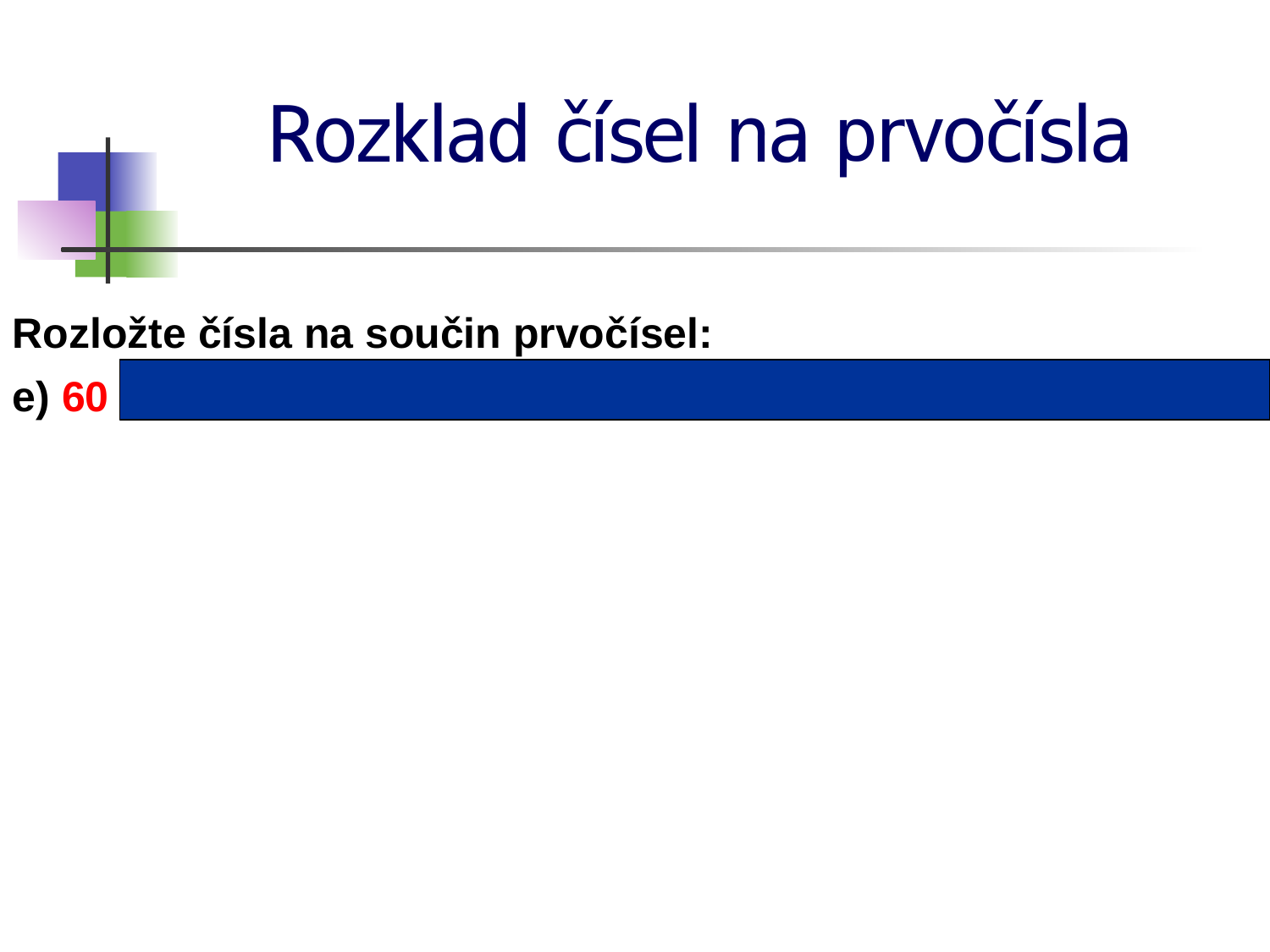

# Rozklad čísel na prvočísla
Rozložte čísla na součin prvočísel:

= 2 ∙ 2 ∙ 3 ∙ 5
e) 60